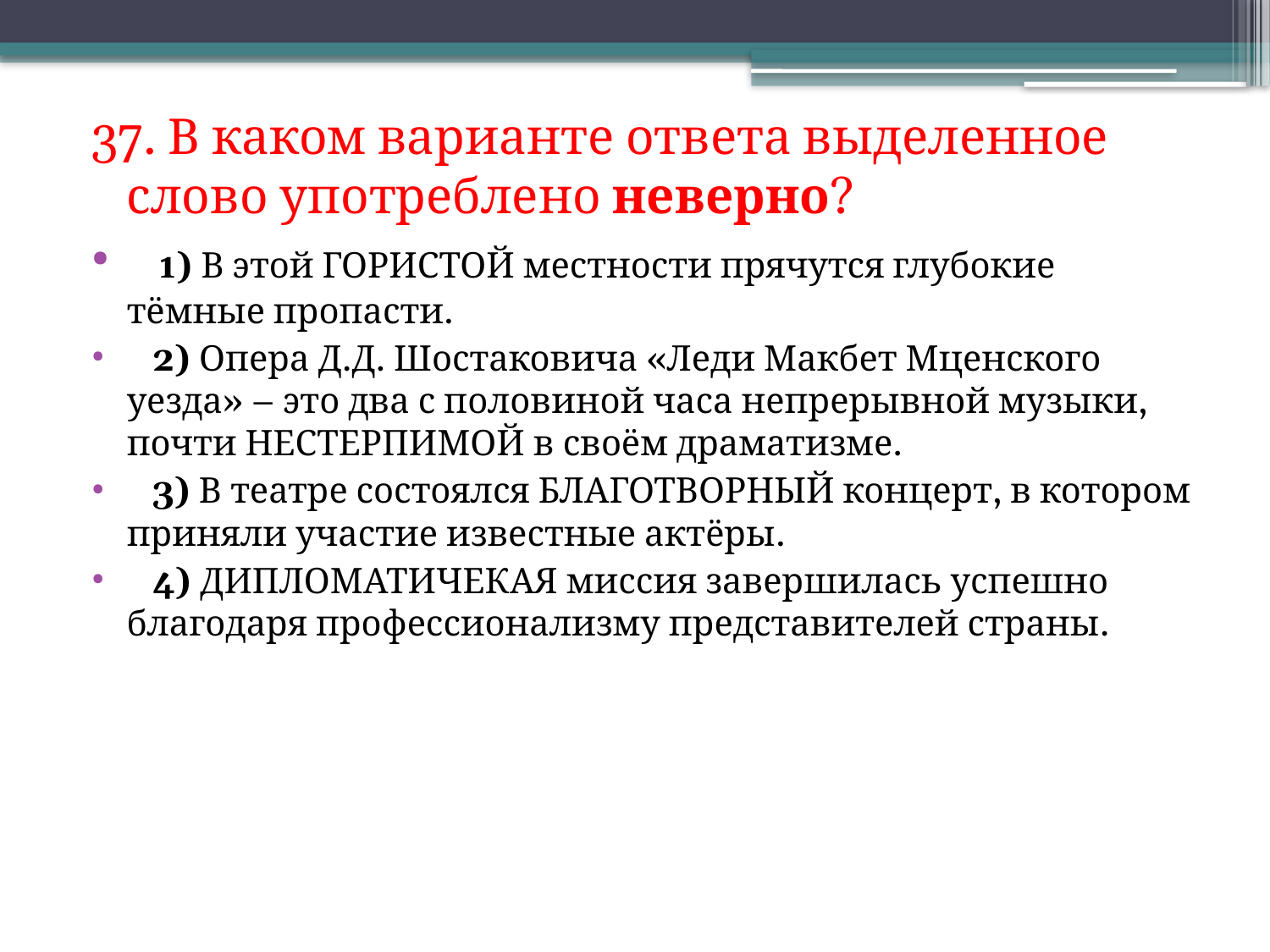

37. В каком варианте ответа выделенное слово употреблено неверно?
   1) В этой ГОРИСТОЙ местности прячутся глубокие тёмные пропасти.
   2) Опера Д.Д. Шостаковича «Леди Макбет Мценского уезда» – это два с половиной часа непрерывной музыки, почти НЕСТЕРПИМОЙ в своём драматизме.
   3) В театре состоялся БЛАГОТВОРНЫЙ концерт, в котором приняли участие известные актёры.
   4) ДИПЛОМАТИЧЕКАЯ миссия завершилась успешно благодаря профессионализму представителей страны.